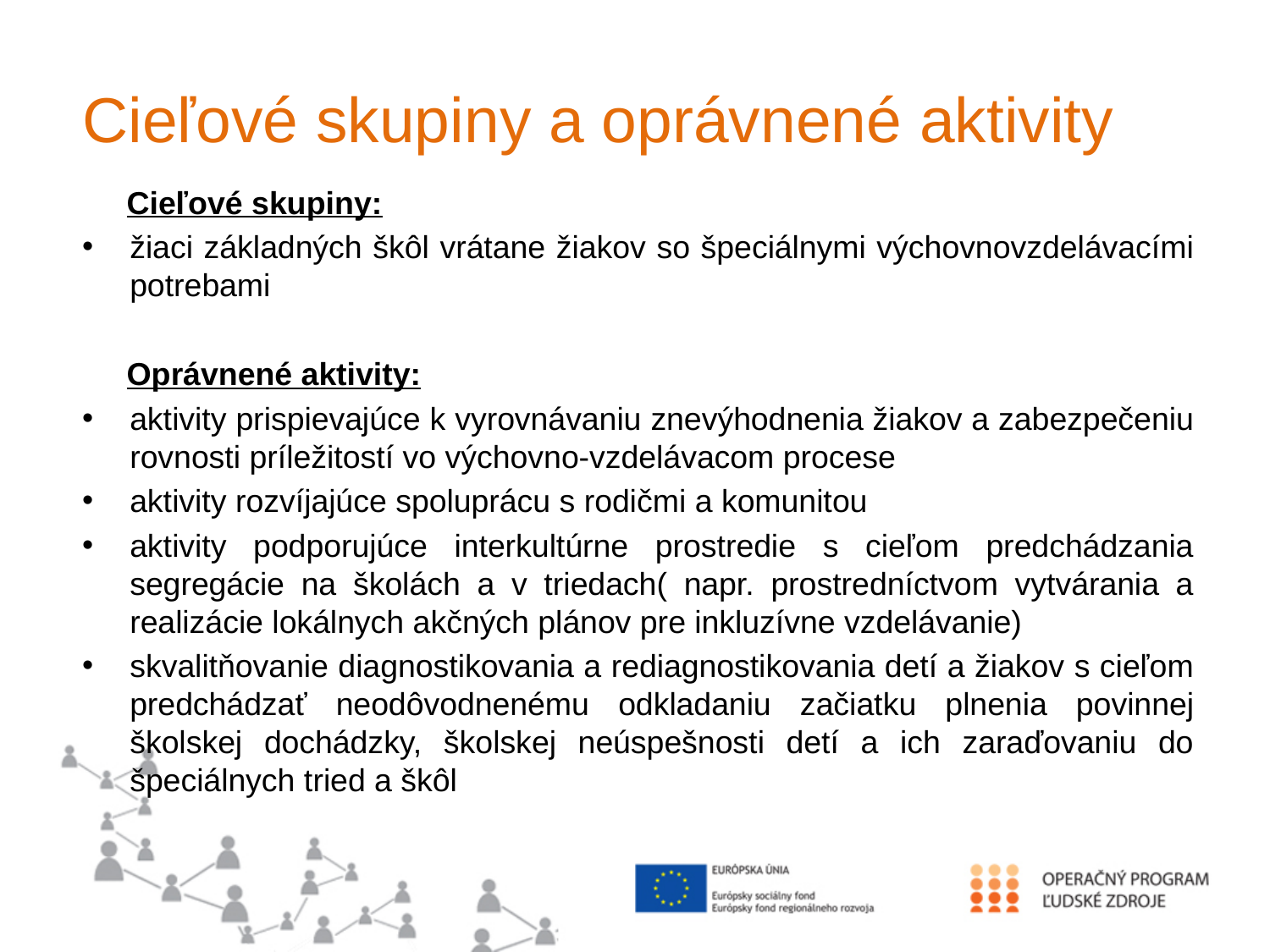

# Cieľové skupiny a oprávnené aktivity
     Cieľové skupiny:
žiaci základných škôl vrátane žiakov so špeciálnymi výchovnovzdelávacími potrebami

     Oprávnené aktivity:
aktivity prispievajúce k vyrovnávaniu znevýhodnenia žiakov a zabezpečeniu rovnosti príležitostí vo výchovno-vzdelávacom procese
aktivity rozvíjajúce spoluprácu s rodičmi a komunitou
aktivity podporujúce interkultúrne prostredie s cieľom predchádzania segregácie na školách a v triedach( napr. prostredníctvom vytvárania a realizácie lokálnych akčných plánov pre inkluzívne vzdelávanie)
skvalitňovanie diagnostikovania a rediagnostikovania detí a žiakov s cieľom predchádzať neodôvodnenému odkladaniu začiatku plnenia povinnej školskej dochádzky, školskej neúspešnosti detí a ich zaraďovaniu do špeciálnych tried a škôl